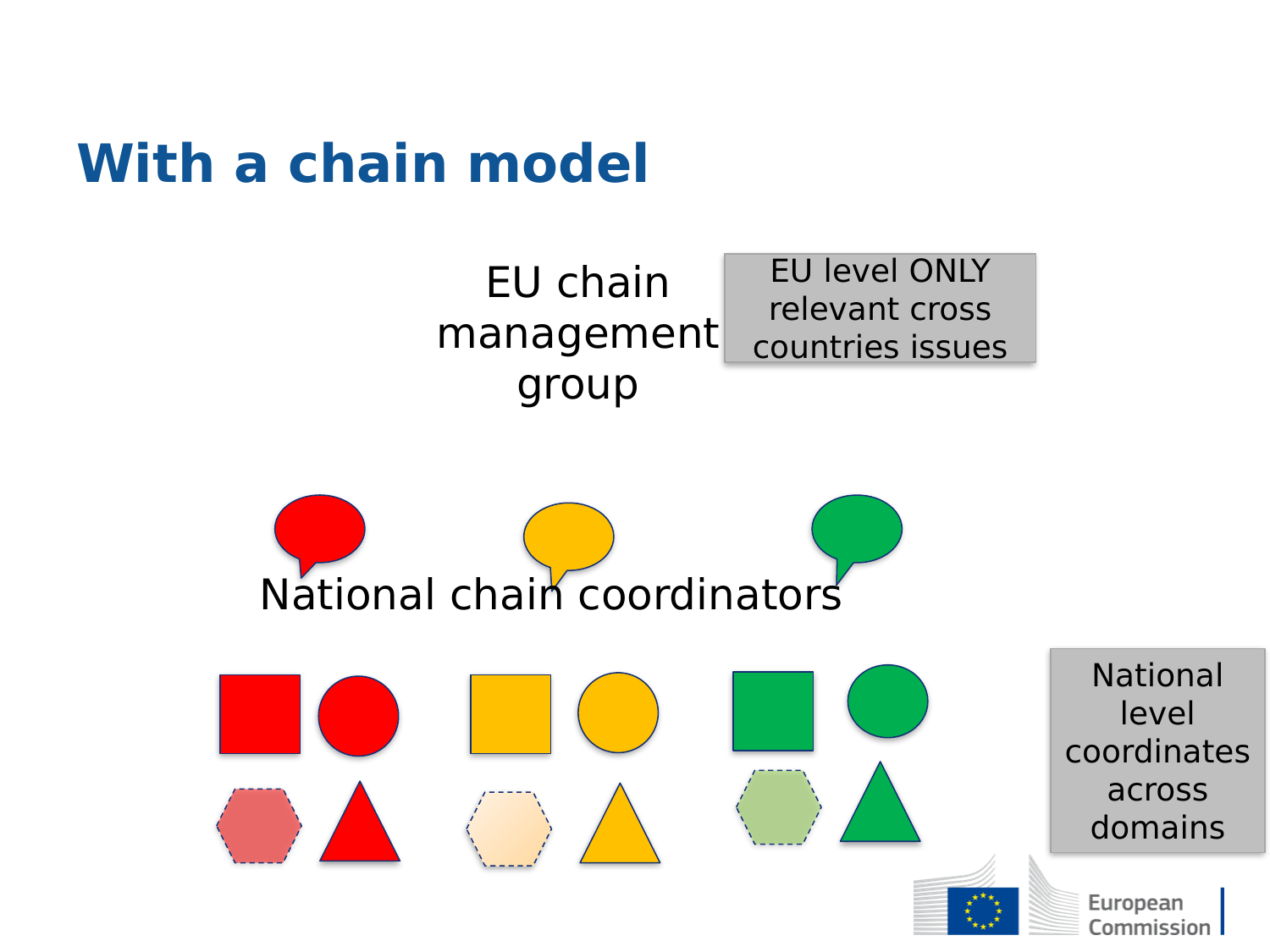

# With a chain model
EU chain management group

EU level ONLY relevant cross countries issues

National chain coordinators
National level
coordinates
across domains